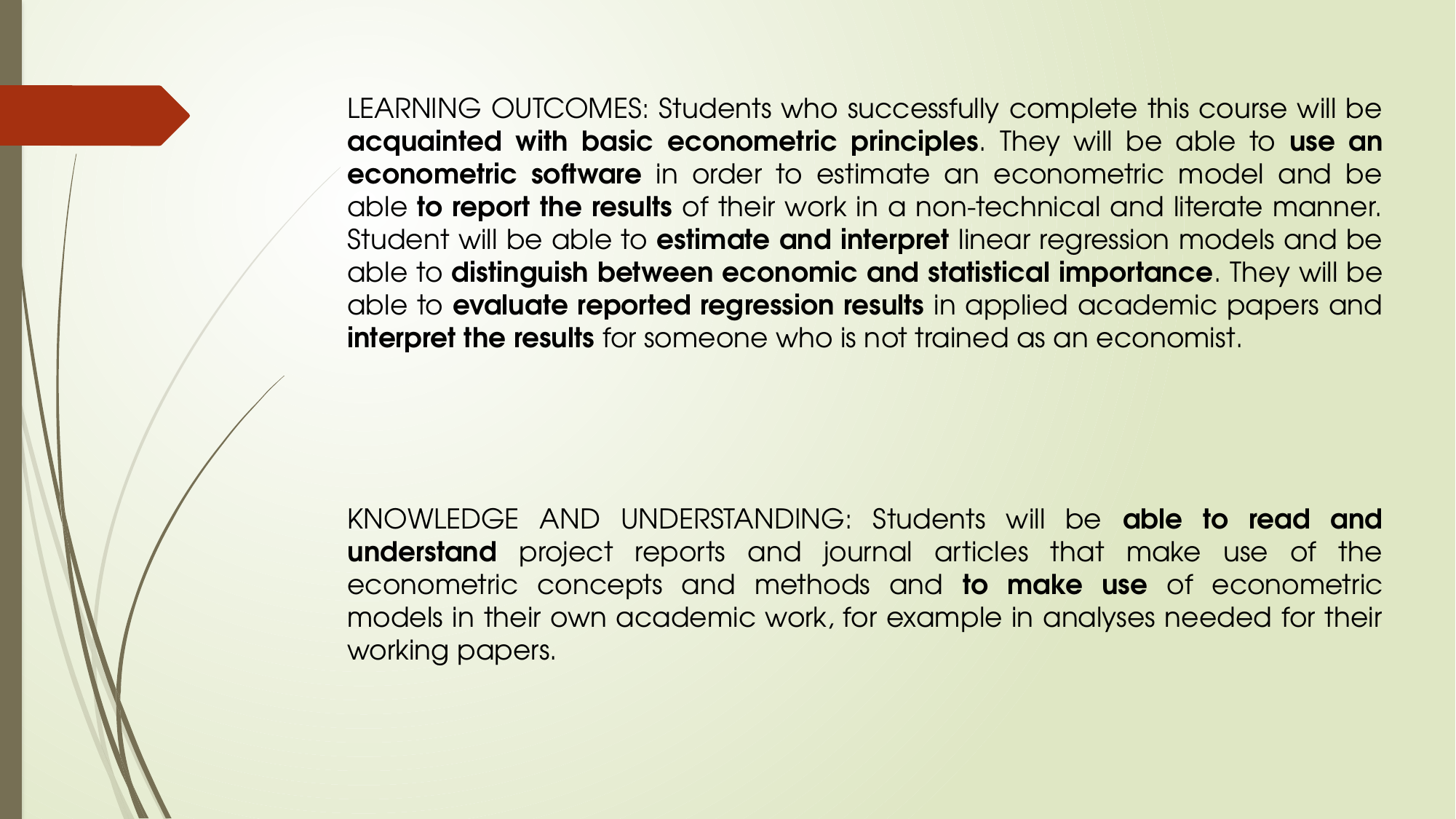

LEARNING OUTCOMES: Students who successfully complete this course will be acquainted with basic econometric principles. They will be able to use an econometric software in order to estimate an econometric model and be able to report the results of their work in a non-technical and literate manner. Student will be able to estimate and interpret linear regression models and be able to distinguish between economic and statistical importance. They will be able to evaluate reported regression results in applied academic papers and interpret the results for someone who is not trained as an economist.
KNOWLEDGE AND UNDERSTANDING: Students will be able to read and understand project reports and journal articles that make use of the econometric concepts and methods and to make use of econometric models in their own academic work, for example in analyses needed for their working papers.